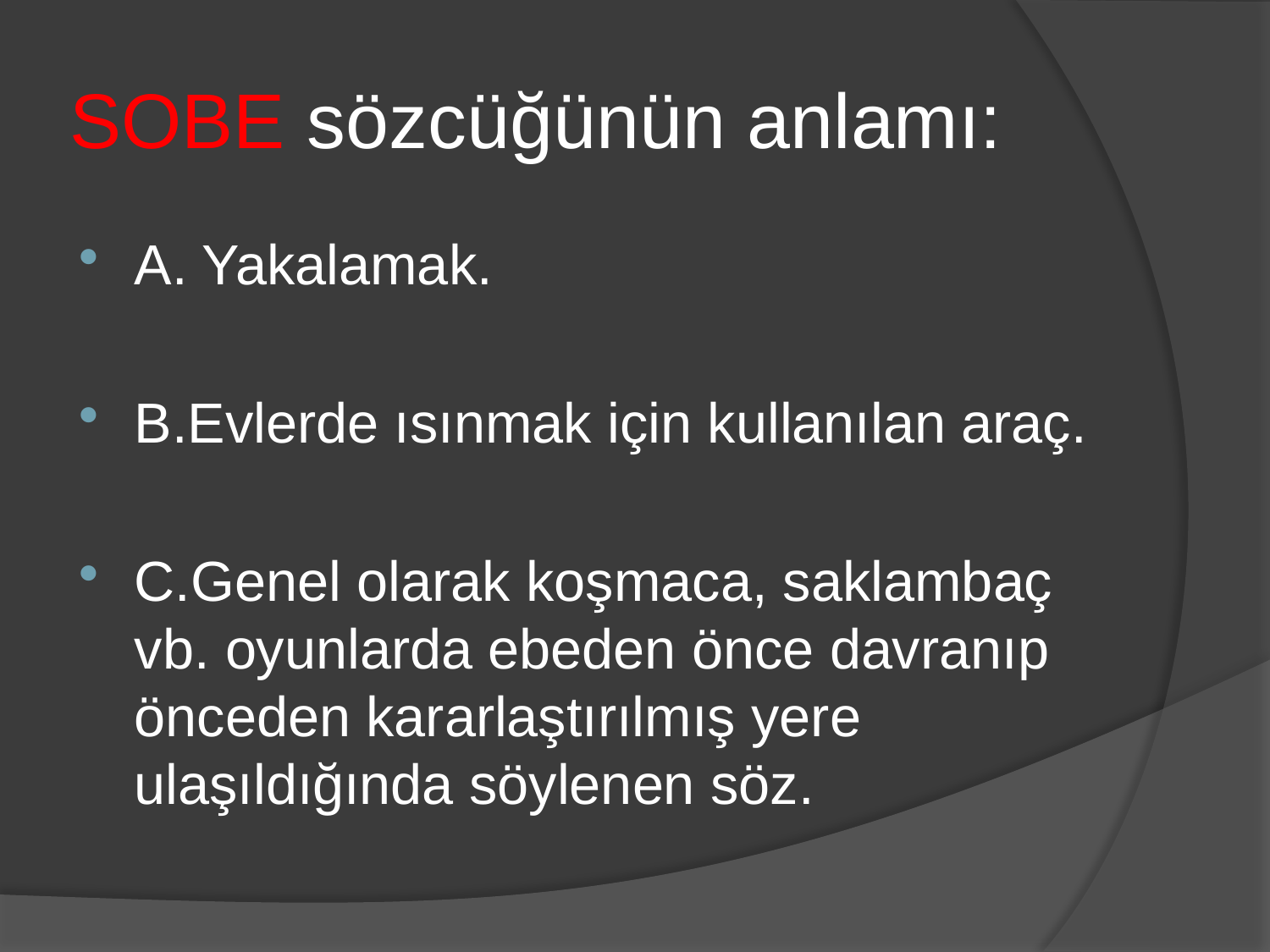

# SOBE sözcüğünün anlamı:
A. Yakalamak.

B.Evlerde ısınmak için kullanılan araç.

C.Genel olarak koşmaca, saklambaç vb. oyunlarda ebeden önce davranıp önceden kararlaştırılmış yere ulaşıldığında söylenen söz.